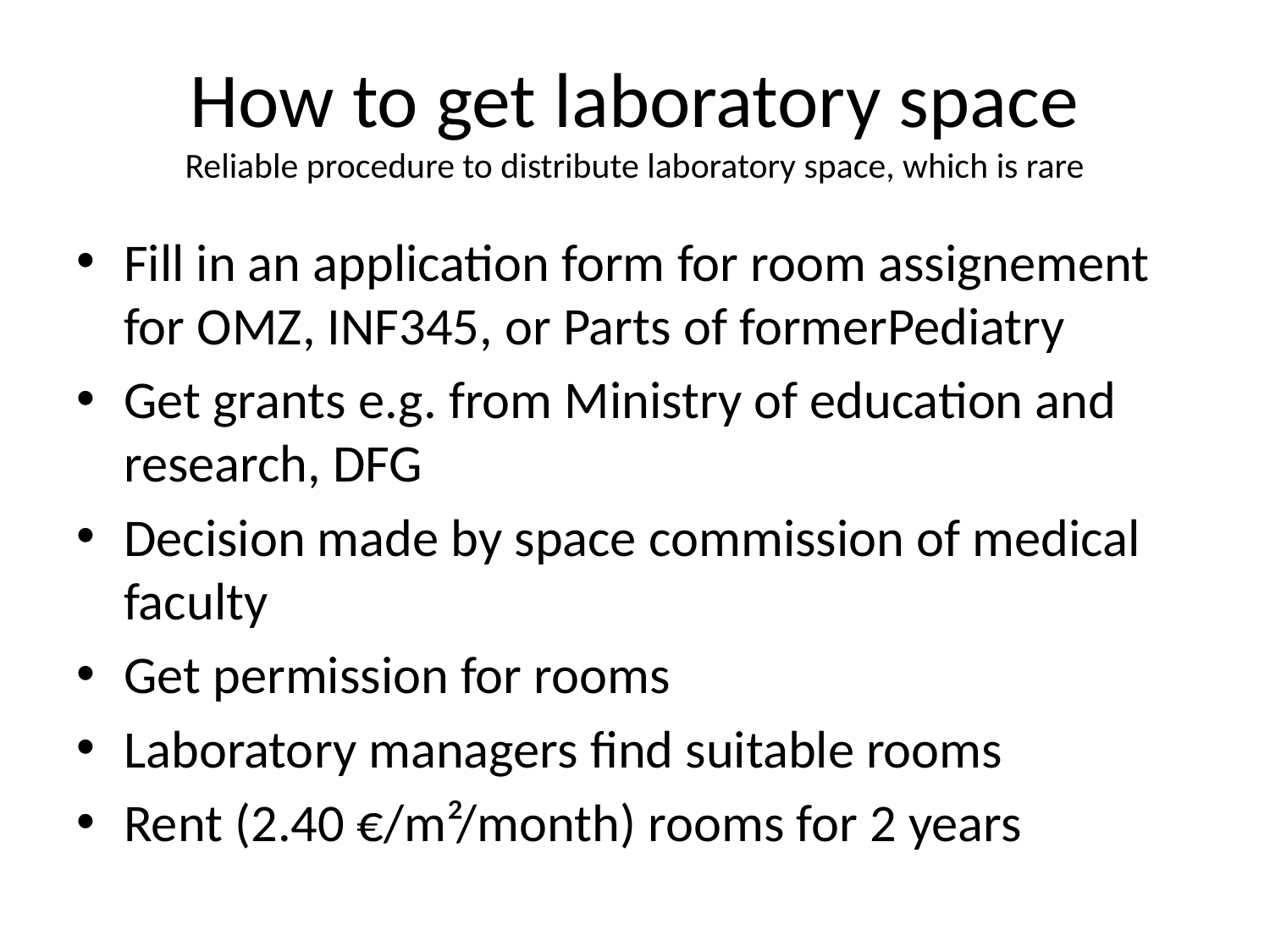

# How to get laboratory space Reliable procedure to distribute laboratory space, which is rare
Fill in an application form for room assignement for OMZ, INF345, or Parts of formerPediatry
Get grants e.g. from Ministry of education and  research, DFG
Decision made by space commission of medical faculty
Get permission for rooms
Laboratory managers find suitable rooms
Rent (2.40 €/m²/month) rooms for 2 years